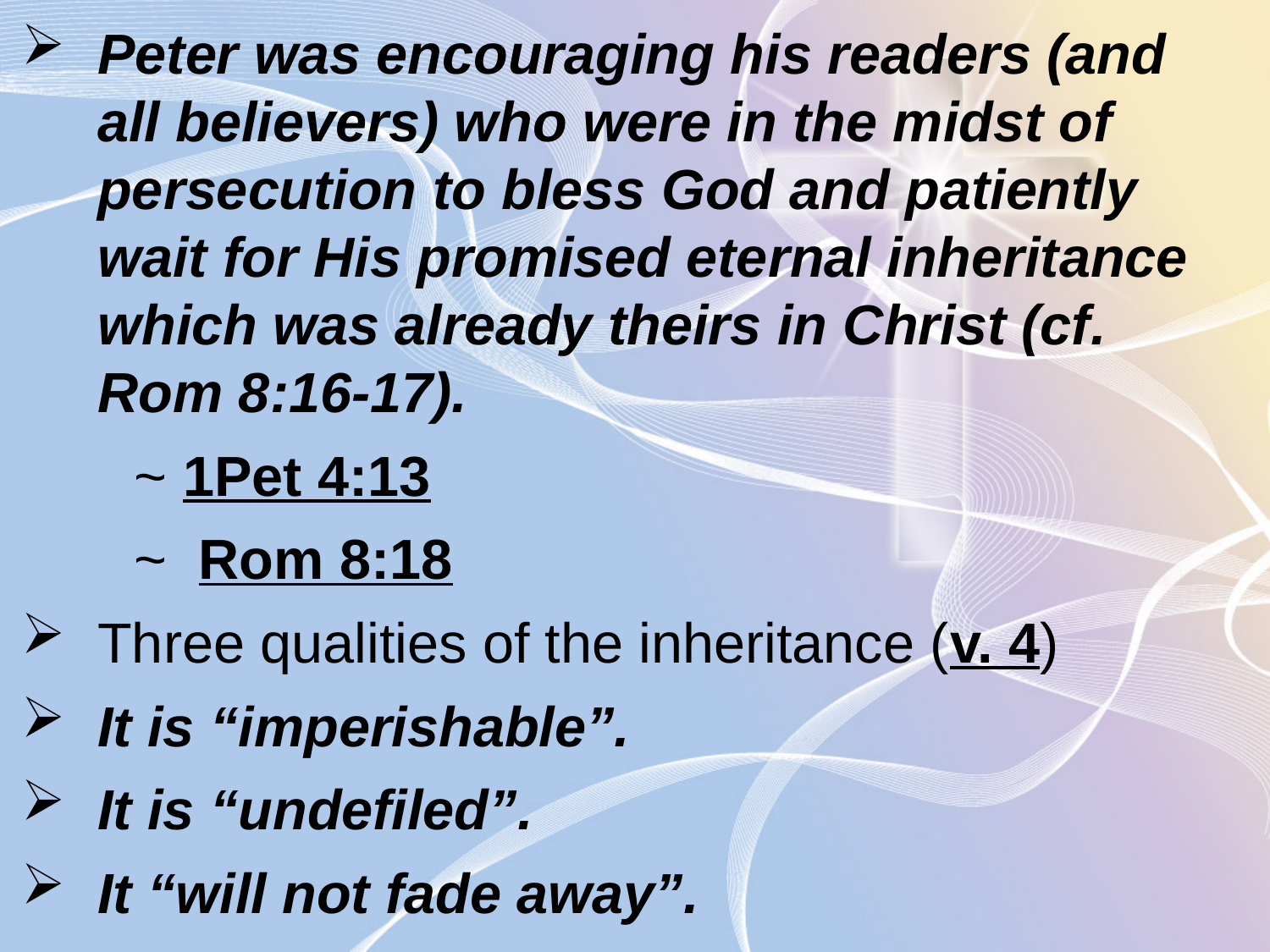

Peter was encouraging his readers (and all believers) who were in the midst of persecution to bless God and patiently wait for His promised eternal inheritance which was already theirs in Christ (cf. Rom 8:16-17).
	~ 1Pet 4:13
	~  Rom 8:18
Three qualities of the inheritance (v. 4)
It is “imperishable”.
It is “undefiled”.
It “will not fade away”.